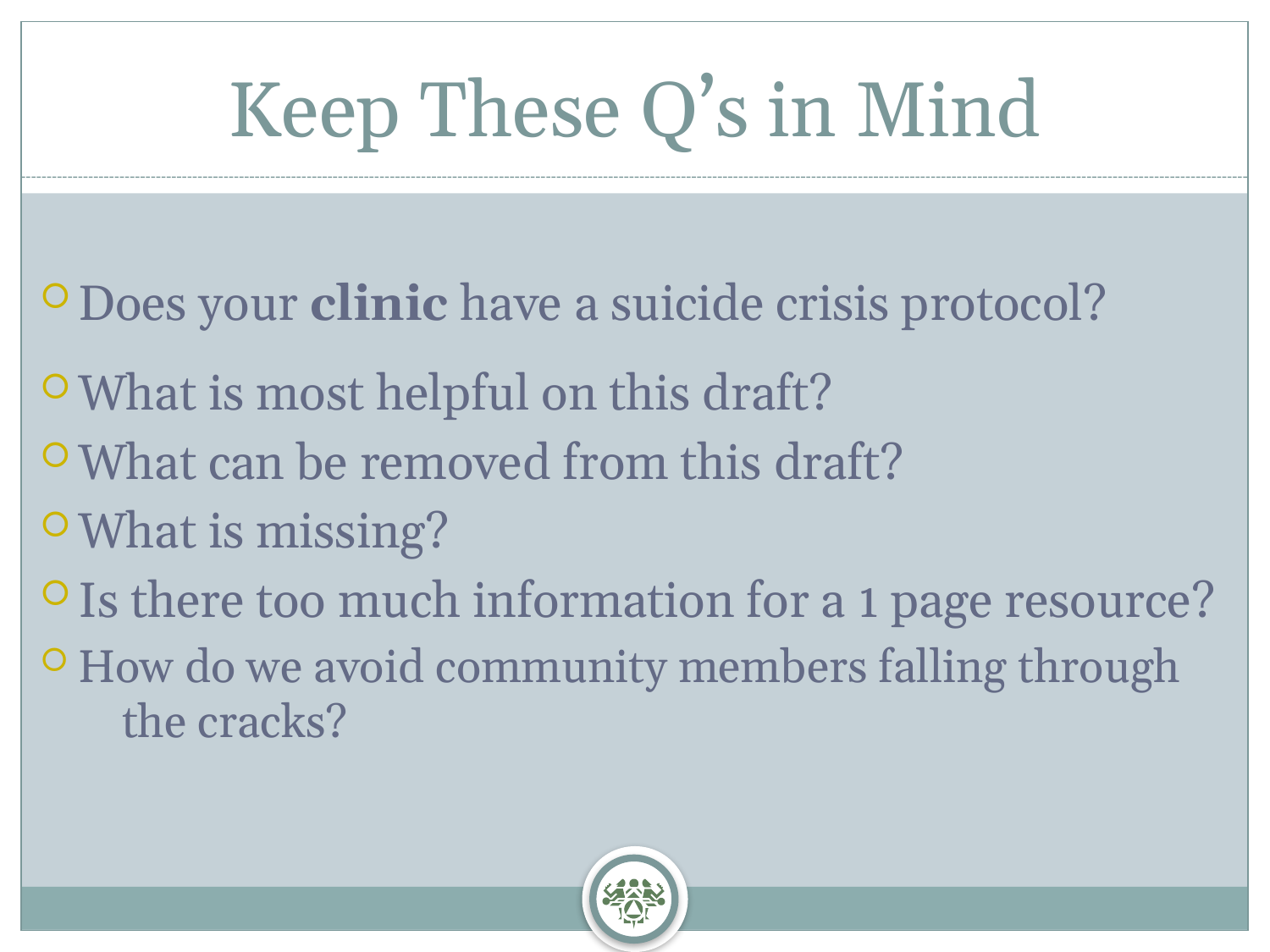

# Keep These Q’s in Mind
Does your clinic have a suicide crisis protocol?
What is most helpful on this draft?
What can be removed from this draft?
What is missing?
Is there too much information for a 1 page resource?
How do we avoid community members falling through             the cracks?